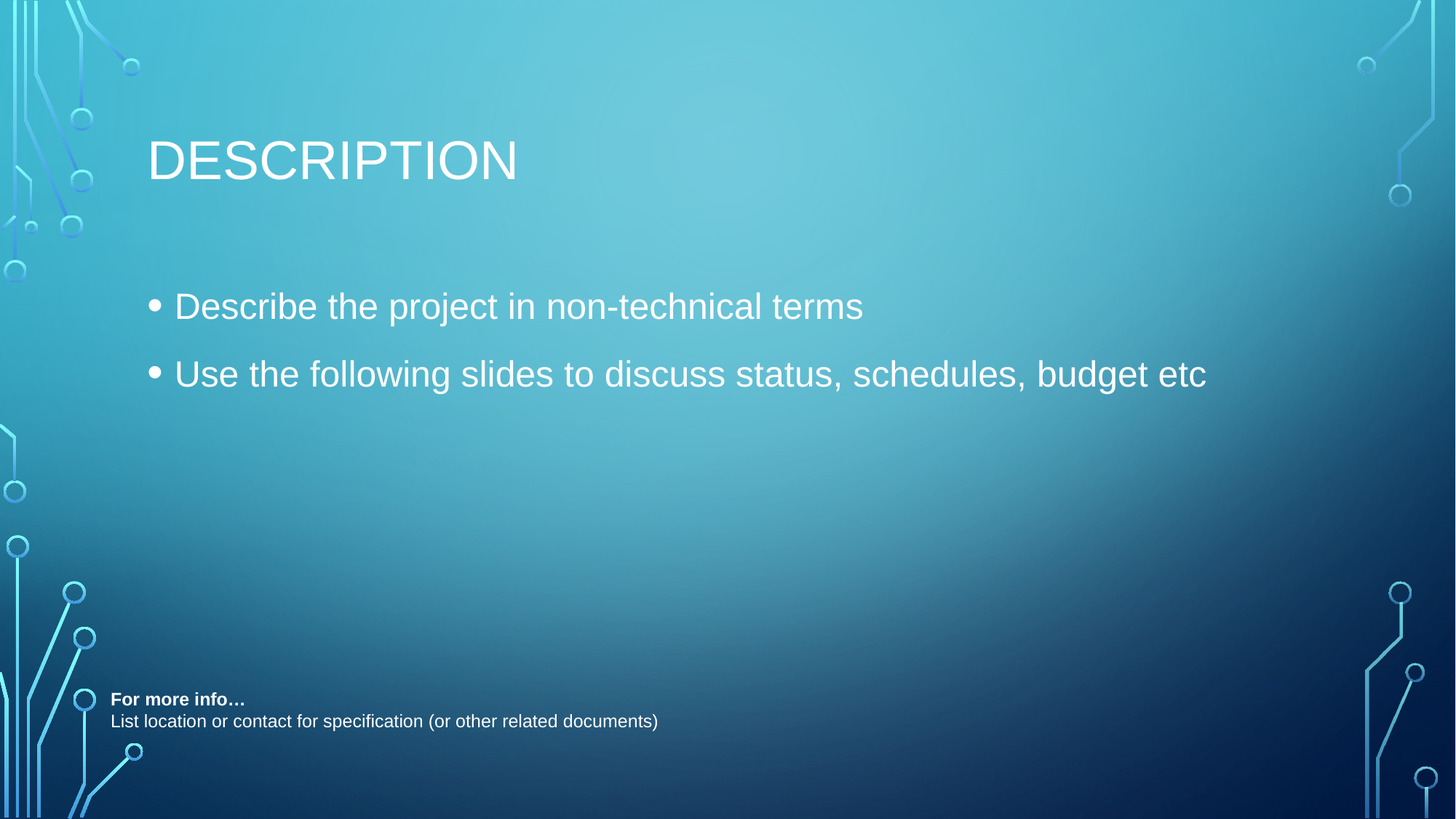

# Description
Describe the project in non-technical terms
Use the following slides to discuss status, schedules, budget etc
For more info…
List location or contact for specification (or other related documents)